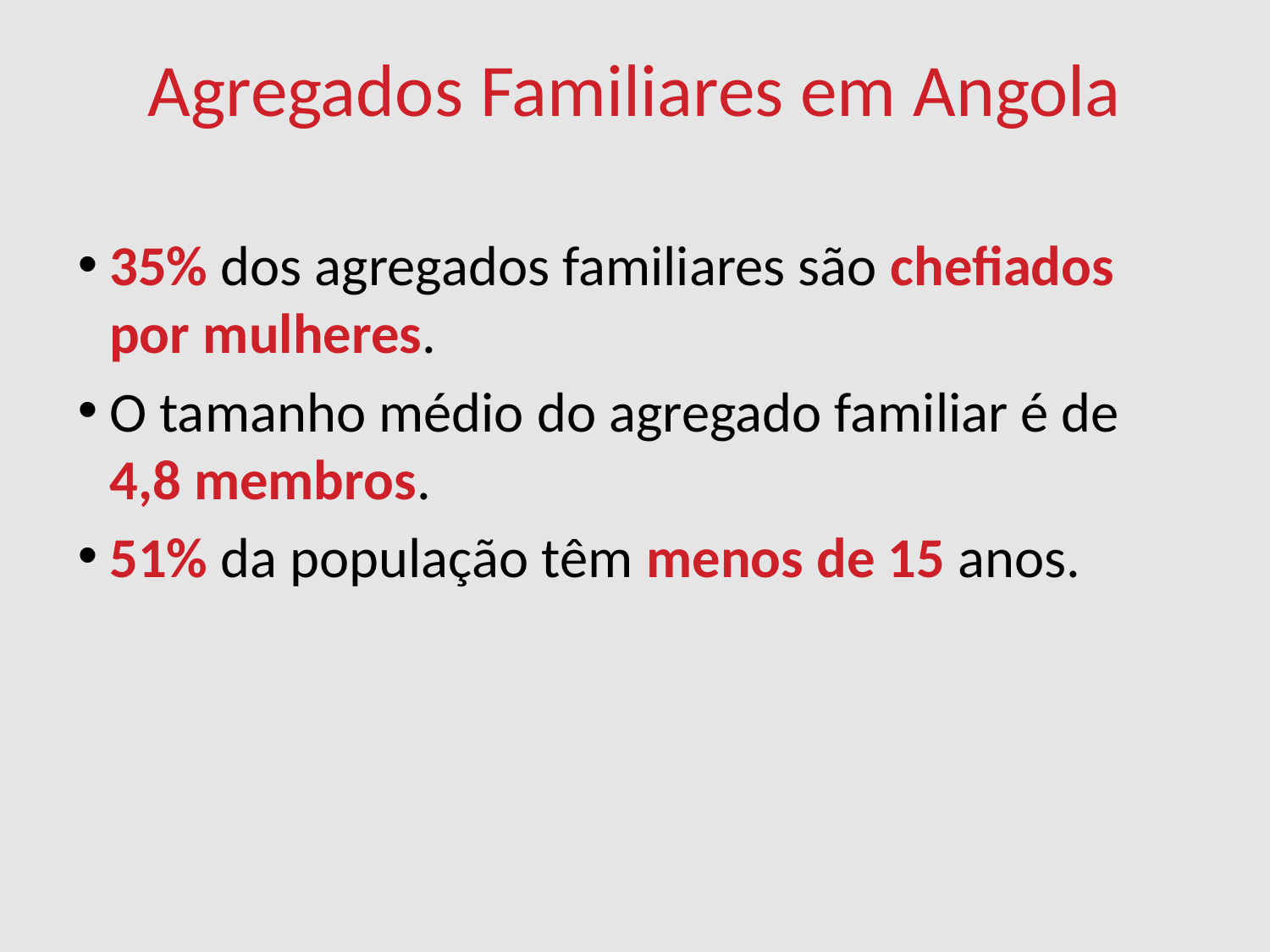

# Agregados Familiares em Angola
35% dos agregados familiares são chefiados por mulheres.
O tamanho médio do agregado familiar é de 4,8 membros.
51% da população têm menos de 15 anos.